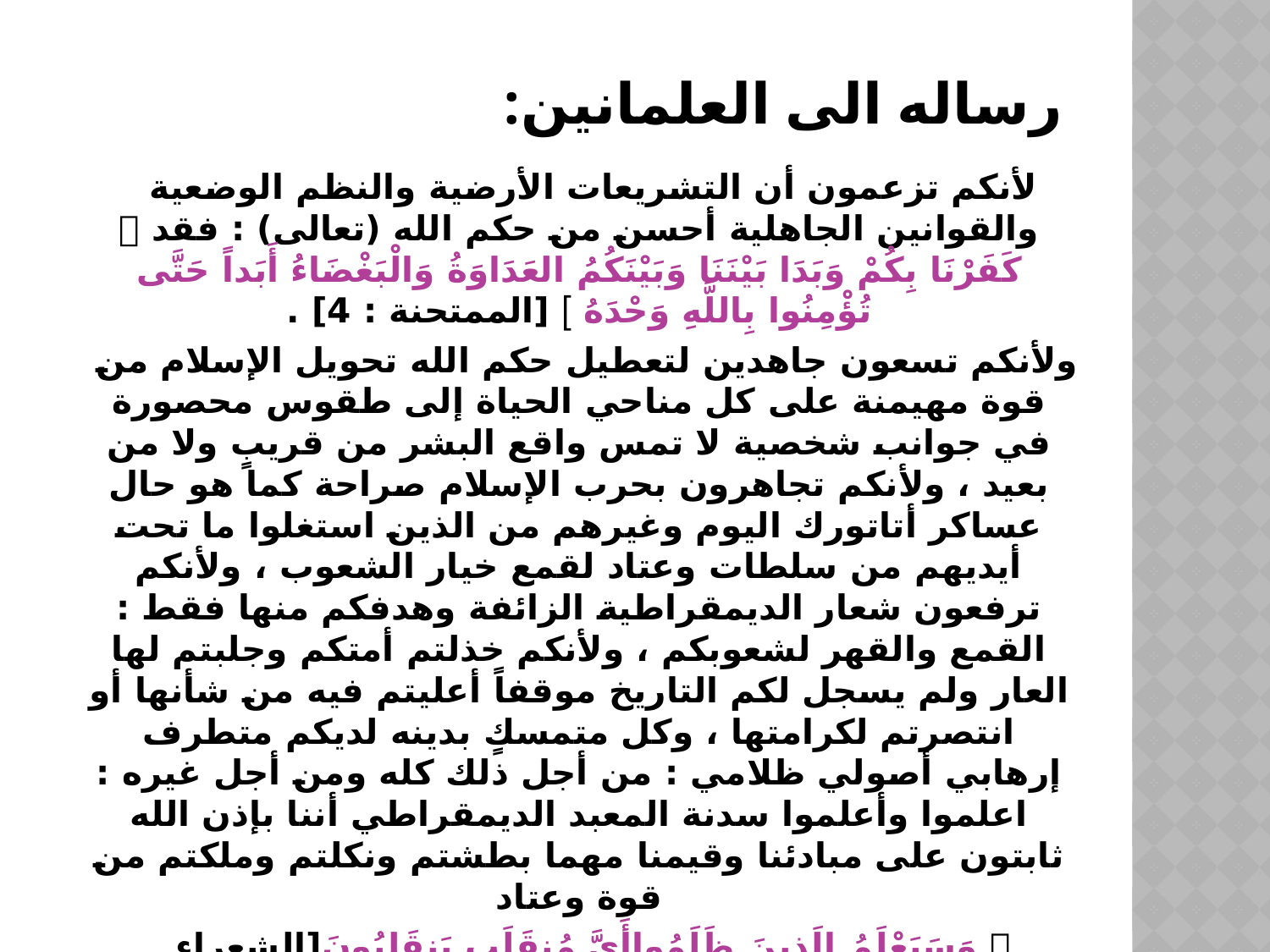

# رساله الى العلمانين:
لأنكم تزعمون أن التشريعات الأرضية والنظم الوضعية والقوانين الجاهلية أحسن من حكم الله (تعالى) : فقد ] كَفَرْنَا بِكُمْ وَبَدَا بَيْنَنَا وَبَيْنَكُمُ العَدَاوَةُ وَالْبَغْضَاءُ أَبَداً حَتَّى تُؤْمِنُوا بِاللَّهِ وَحْدَهُ [ [الممتحنة : 4] .
 ولأنكم تسعون جاهدين لتعطيل حكم الله تحويل الإسلام من قوة مهيمنة على كل مناحي الحياة إلى طقوس محصورة في جوانب شخصية لا تمس واقع البشر من قريبٍ ولا من بعيد ، ولأنكم تجاهرون بحرب الإسلام صراحة كما هو حال عساكر أتاتورك اليوم وغيرهم من الذين استغلوا ما تحت أيديهم من سلطات وعتاد لقمع خيار الشعوب ، ولأنكم ترفعون شعار الديمقراطية الزائفة وهدفكم منها فقط : القمع والقهر لشعوبكم ، ولأنكم خذلتم أمتكم وجلبتم لها العار ولم يسجل لكم التاريخ موقفاً أعليتم فيه من شأنها أو انتصرتم لكرامتها ، وكل متمسكٍ بدينه لديكم متطرف إرهابي أصولي ظلامي : من أجل ذلك كله ومن أجل غيره : اعلموا وأعلموا سدنة المعبد الديمقراطي أننا بإذن الله ثابتون على مبادئنا وقيمنا مهما بطشتم ونكلتم وملكتم من قوة وعتاد
 ] وَسَيَعْلَمُ الَذِينَ ظَلَمُواأَيَّ مُنقَلَبٍ يَنقَلِبُونَ[الشعراء